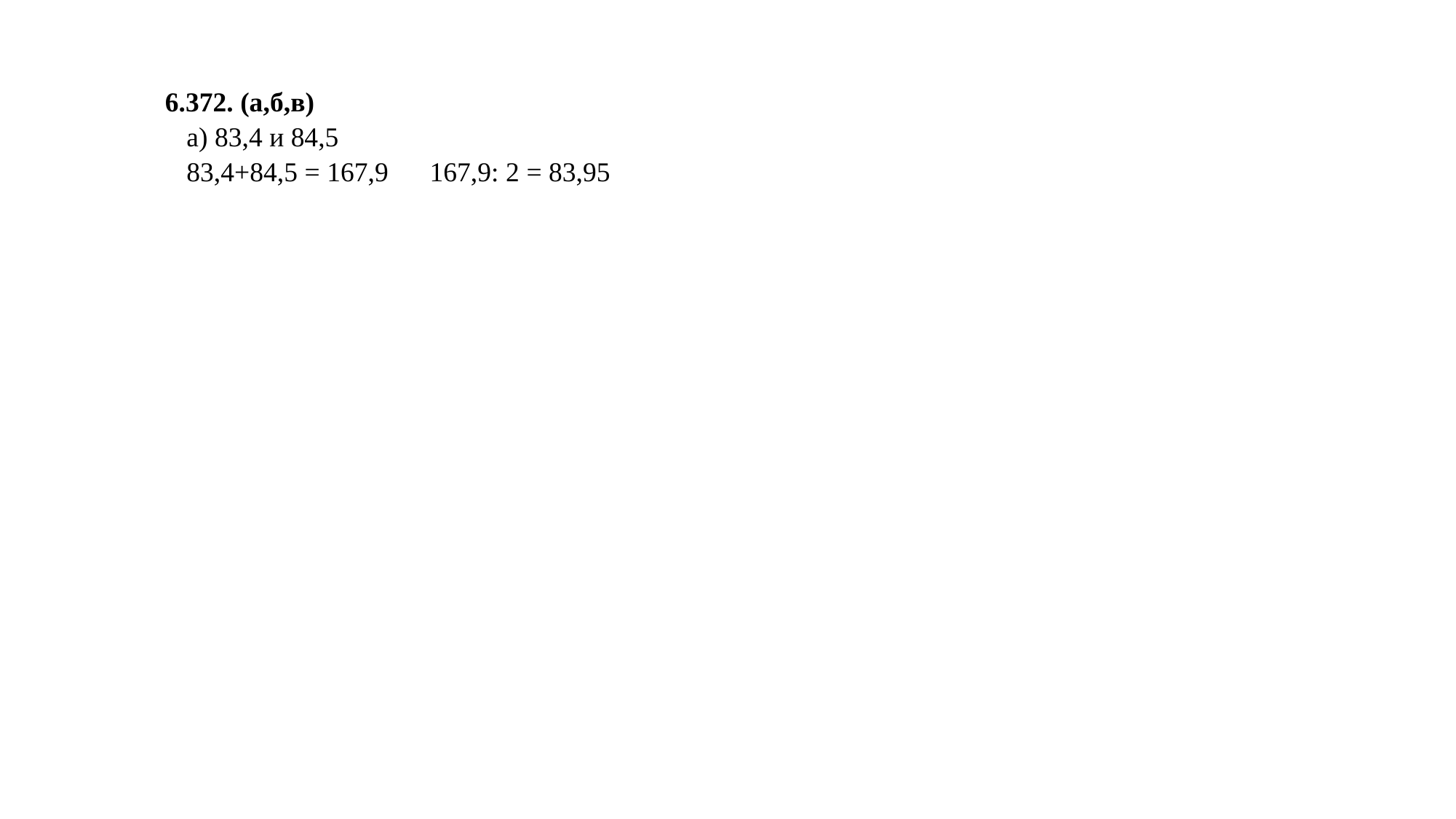

6.372. (а,б,в)
а) 83,4 и 84,5
83,4+84,5 = 167,9      167,9: 2 = 83,95